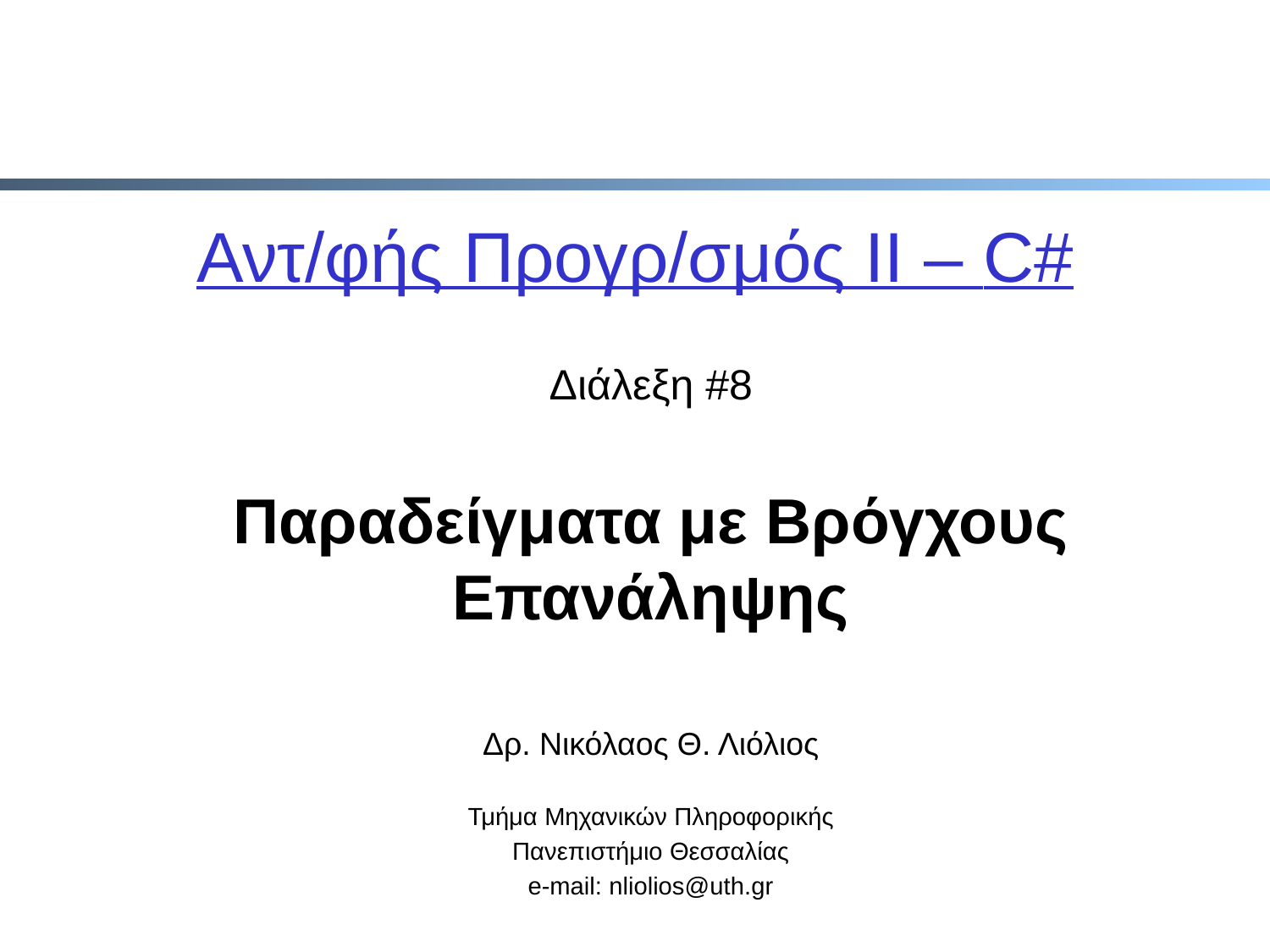

# Αντ/φής Προγρ/σμός ΙΙ – C#

Διάλεξη #8
Παραδείγματα με Bρόγχους Επανάληψης
Δρ. Νικόλαος Θ. Λιόλιος

Τμήμα Μηχανικών Πληροφορικής
Πανεπιστήμιο Θεσσαλίας
e-mail: nliolios@uth.gr